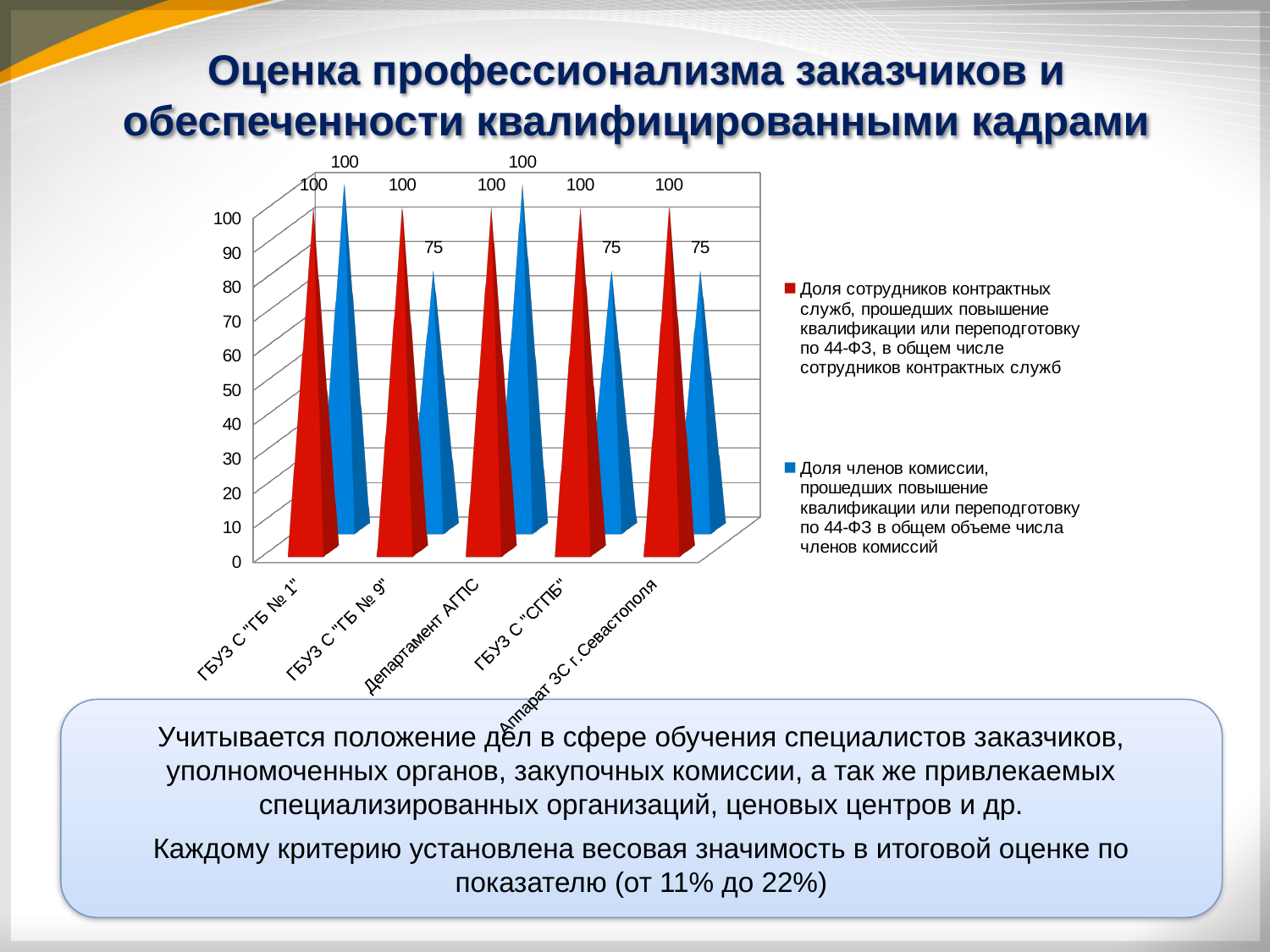

Оценка профессионализма заказчиков и обеспеченности квалифицированными кадрами

[unsupported chart]

Учитывается положение дел в сфере обучения специалистов заказчиков, уполномоченных органов, закупочных комиссии, а так же привлекаемых специализированных организаций, ценовых центров и др.
Каждому критерию установлена весовая значимость в итоговой оценке по показателю (от 11% до 22%)